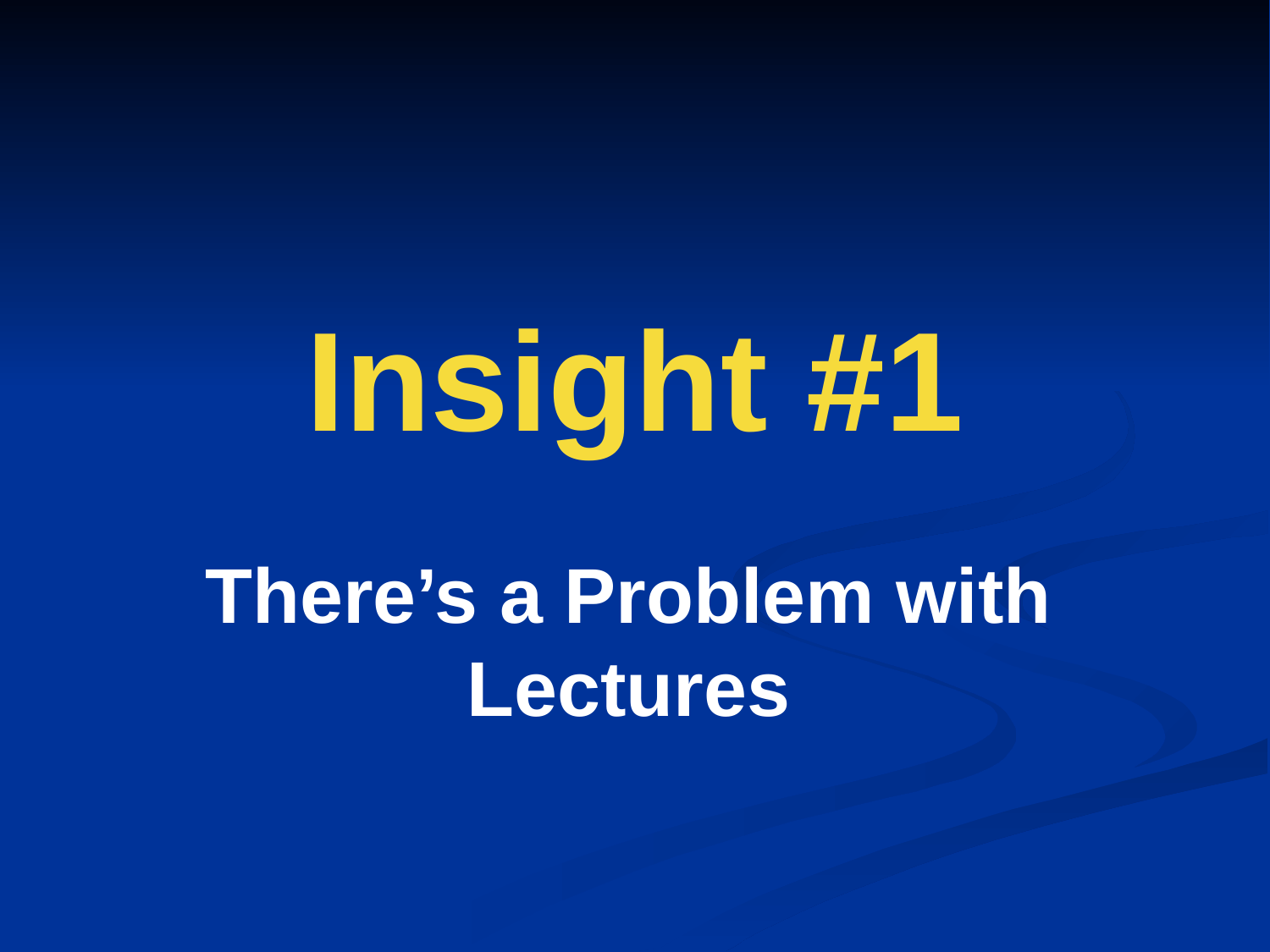

# Insight #1
There’s a Problem with Lectures